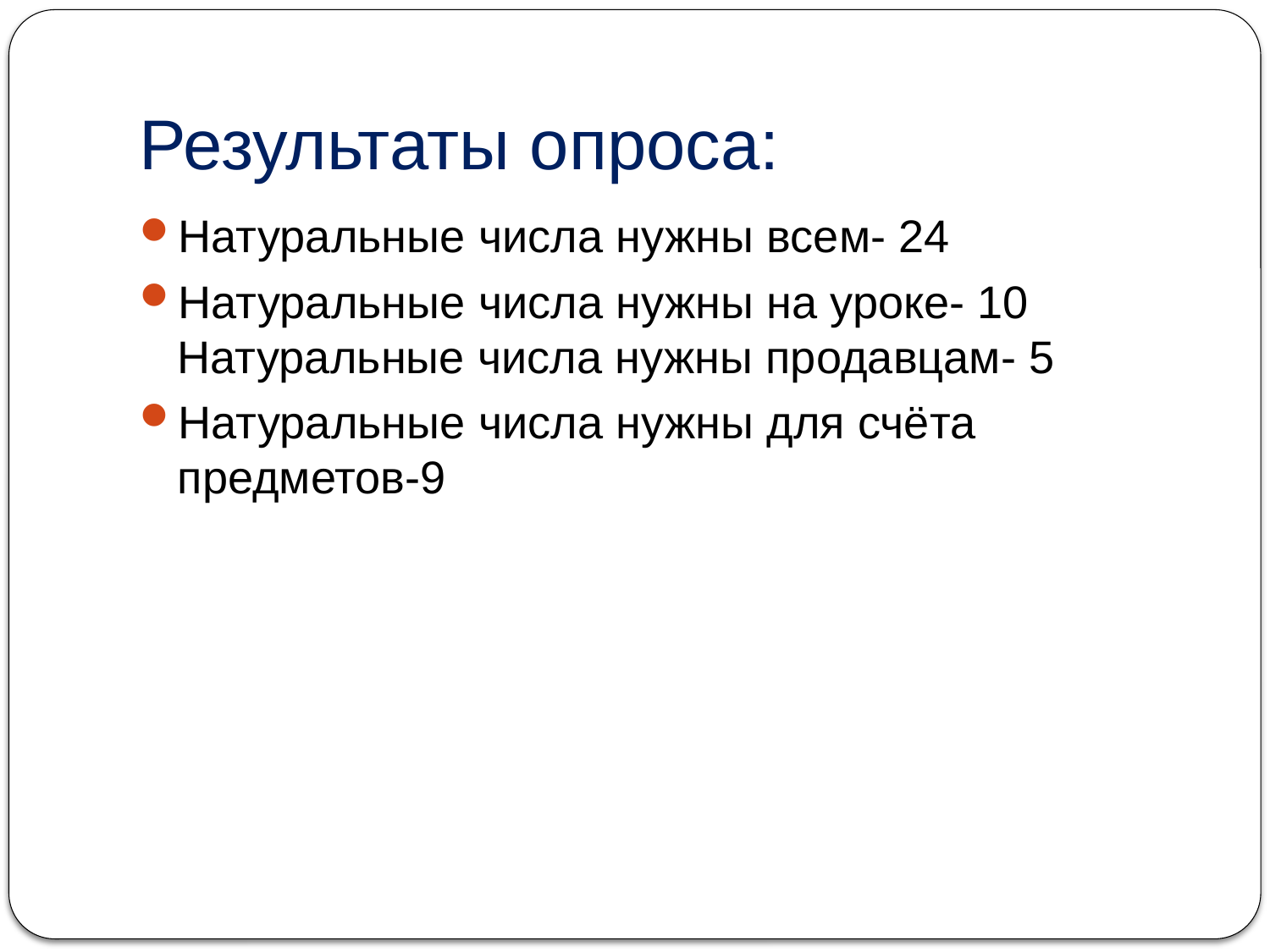

# Результаты опроса:
Натуральные числа нужны всем- 24
Натуральные числа нужны на уроке- 10 Натуральные числа нужны продавцам- 5
Натуральные числа нужны для счёта предметов-9